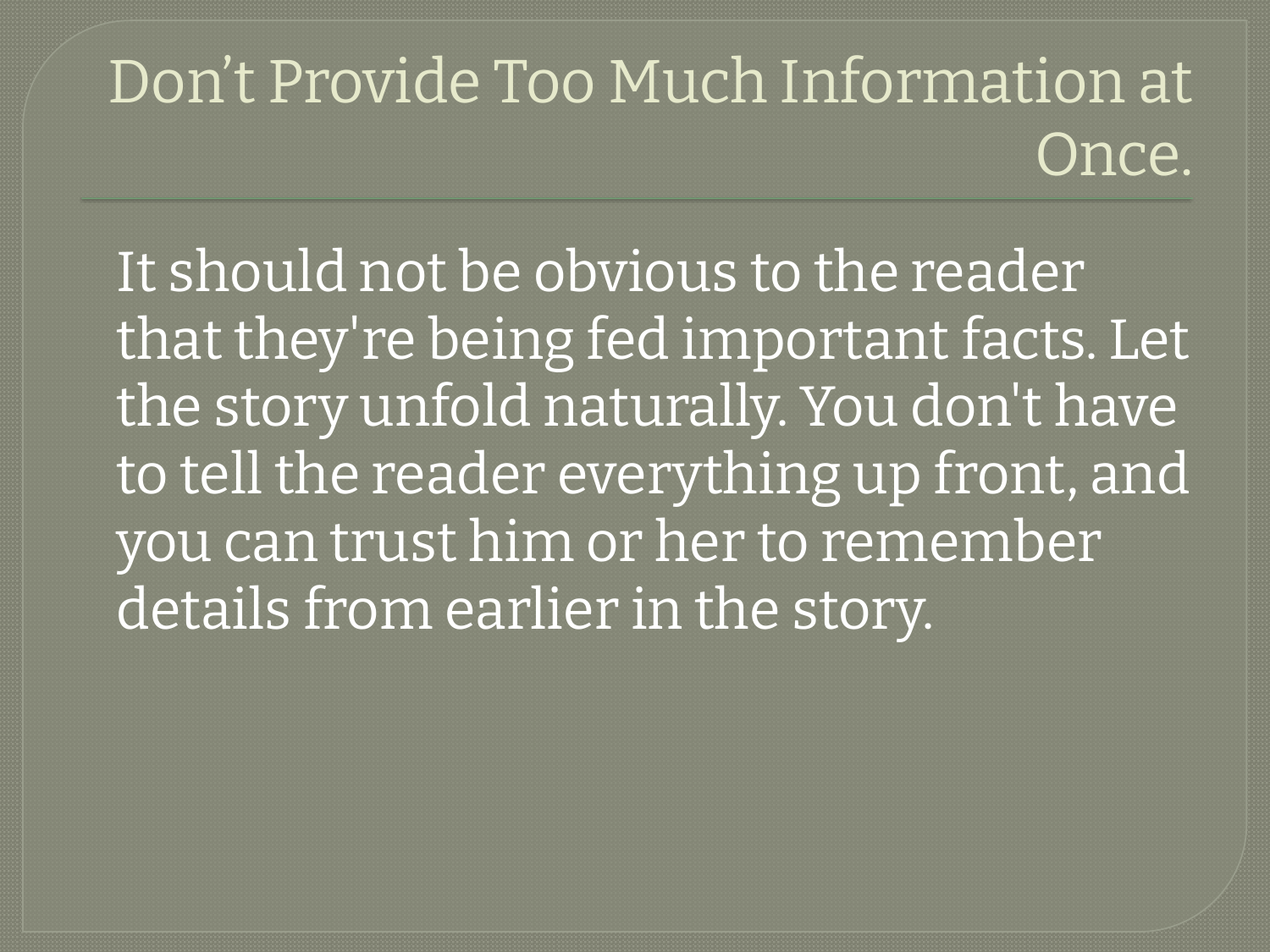

# Don’t Provide Too Much Information at Once.
	It should not be obvious to the reader that they're being fed important facts. Let the story unfold naturally. You don't have to tell the reader everything up front, and you can trust him or her to remember details from earlier in the story.